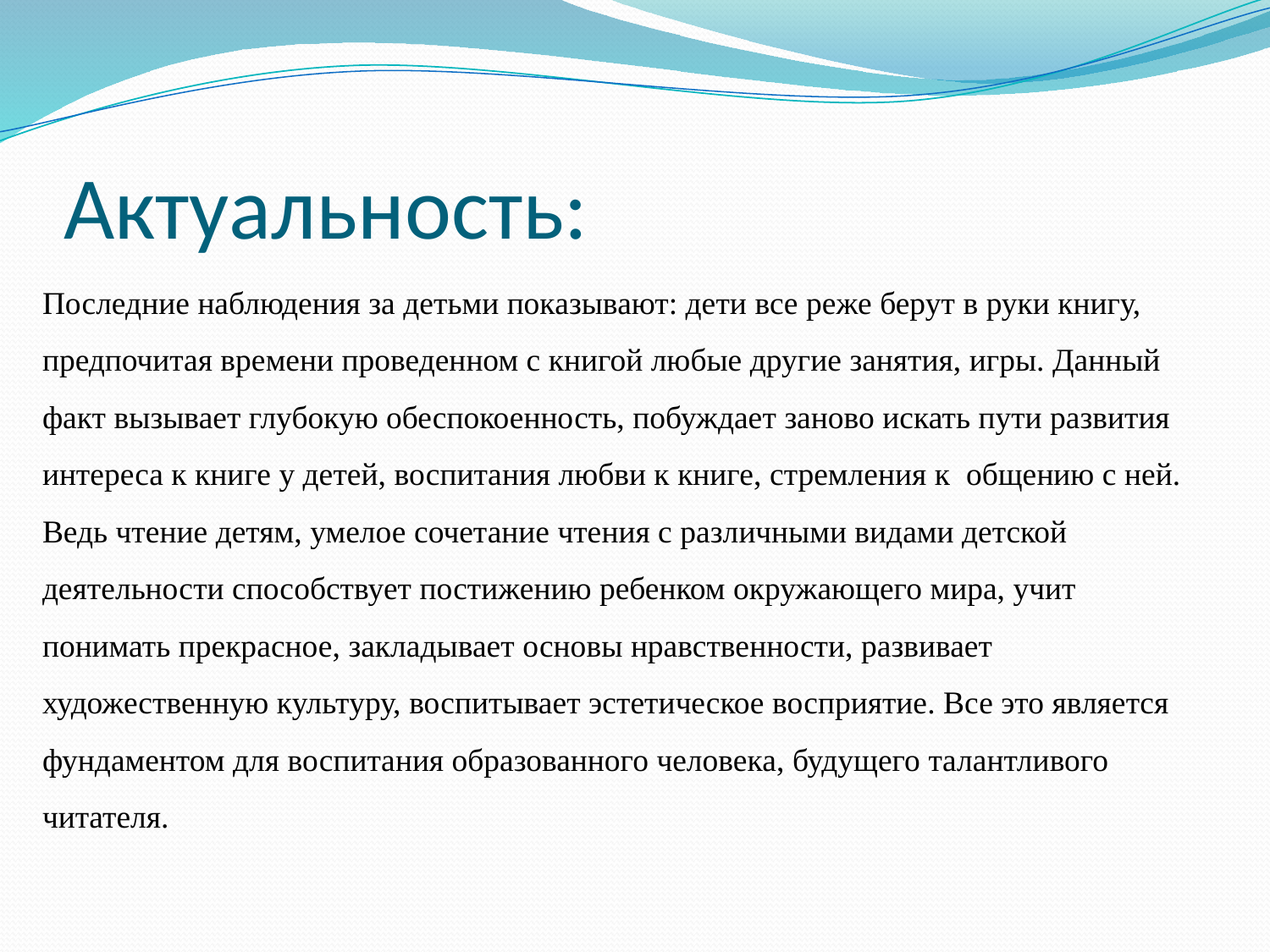

# Актуальность:
Последние наблюдения за детьми показывают: дети все реже берут в руки книгу, предпочитая времени проведенном с книгой любые другие занятия, игры. Данный факт вызывает глубокую обеспокоенность, побуждает заново искать пути развития интереса к книге у детей, воспитания любви к книге, стремления к  общению с ней. Ведь чтение детям, умелое сочетание чтения с различными видами детской деятельности способствует постижению ребенком окружающего мира, учит понимать прекрасное, закладывает основы нравственности, развивает художественную культуру, воспитывает эстетическое восприятие. Все это является фундаментом для воспитания образованного человека, будущего талантливого читателя.